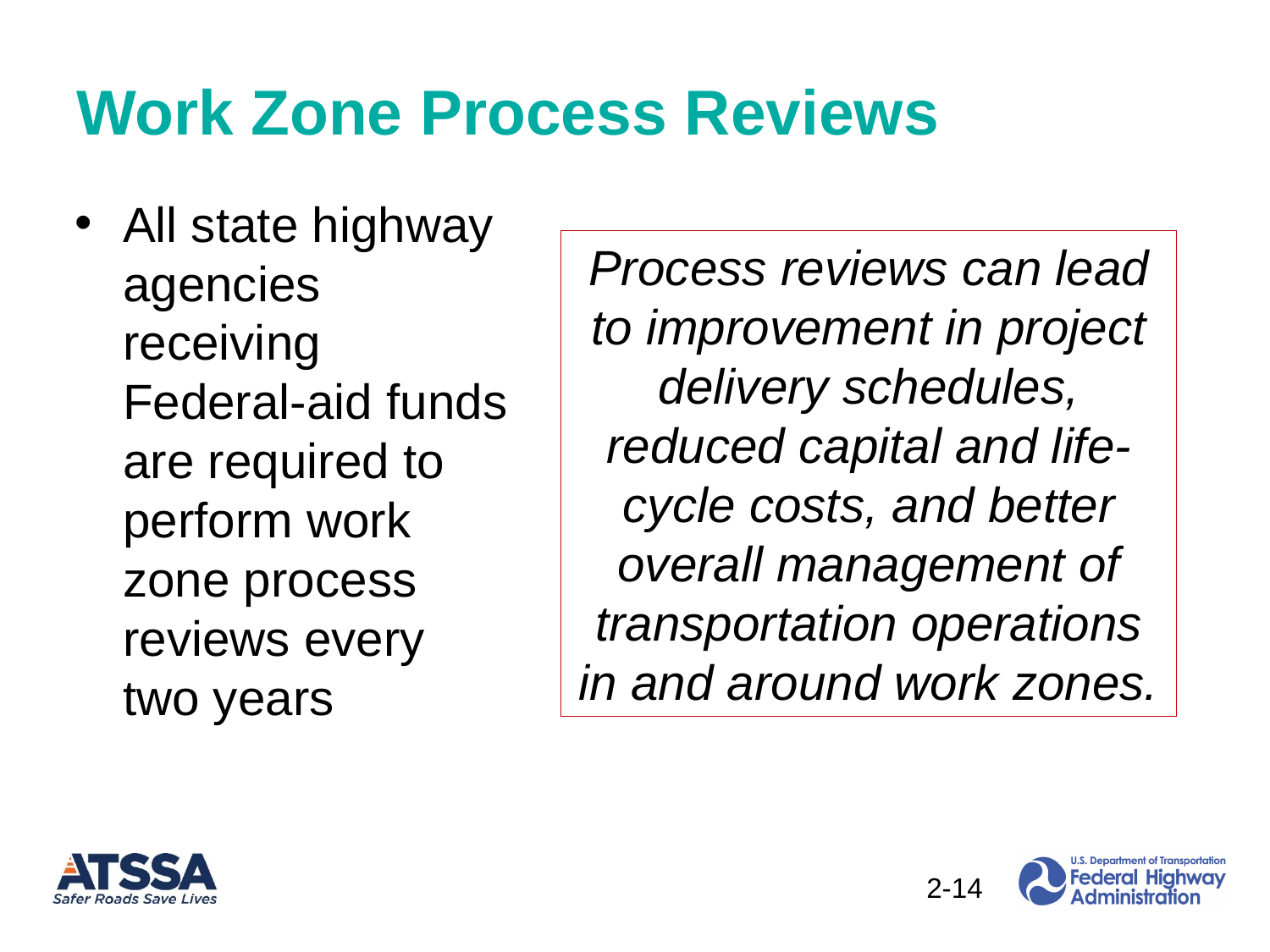

# Work Zone Process Reviews
All state highway agencies receiving Federal-aid funds are required to perform work zone process reviews every two years
Process reviews can lead to improvement in project delivery schedules, reduced capital and life-cycle costs, and better overall management of transportation operations in and around work zones.